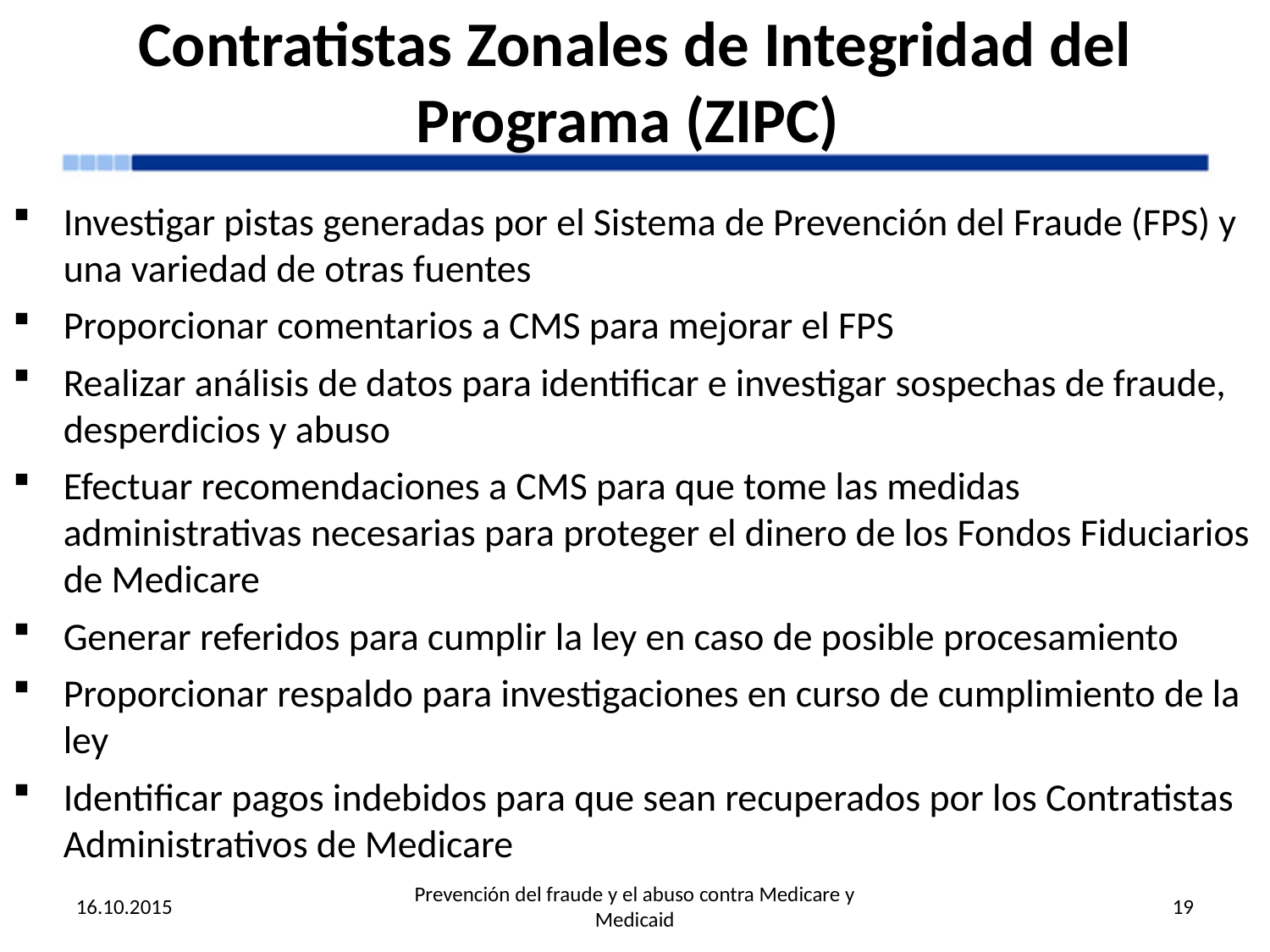

# Contratistas Zonales de Integridad del Programa (ZIPC)
Investigar pistas generadas por el Sistema de Prevención del Fraude (FPS) y una variedad de otras fuentes
Proporcionar comentarios a CMS para mejorar el FPS
Realizar análisis de datos para identificar e investigar sospechas de fraude, desperdicios y abuso
Efectuar recomendaciones a CMS para que tome las medidas administrativas necesarias para proteger el dinero de los Fondos Fiduciarios de Medicare
Generar referidos para cumplir la ley en caso de posible procesamiento
Proporcionar respaldo para investigaciones en curso de cumplimiento de la ley
Identificar pagos indebidos para que sean recuperados por los Contratistas Administrativos de Medicare

16.10.2015
Prevención del fraude y el abuso contra Medicare y Medicaid
19